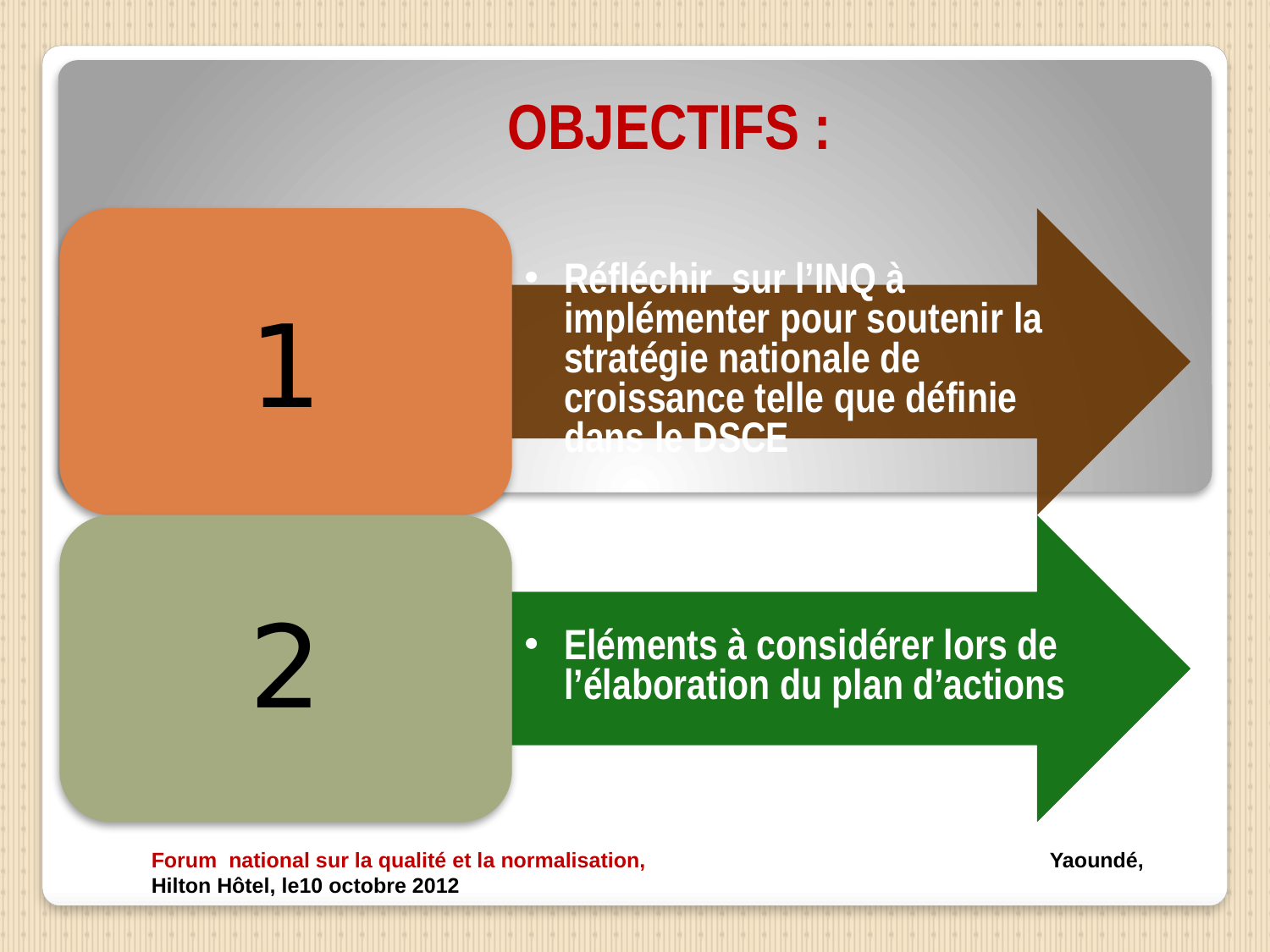

# OBJECTIFS :
1
2
Eléments à considérer lors de l’élaboration du plan d’actions
Réfléchir  sur l’INQ à implémenter pour soutenir la stratégie nationale de croissance telle que définie dans le DSCE

Forum  national sur la qualité et la normalisation,                                                                    Yaoundé, Hilton Hôtel, le10 octobre 2012